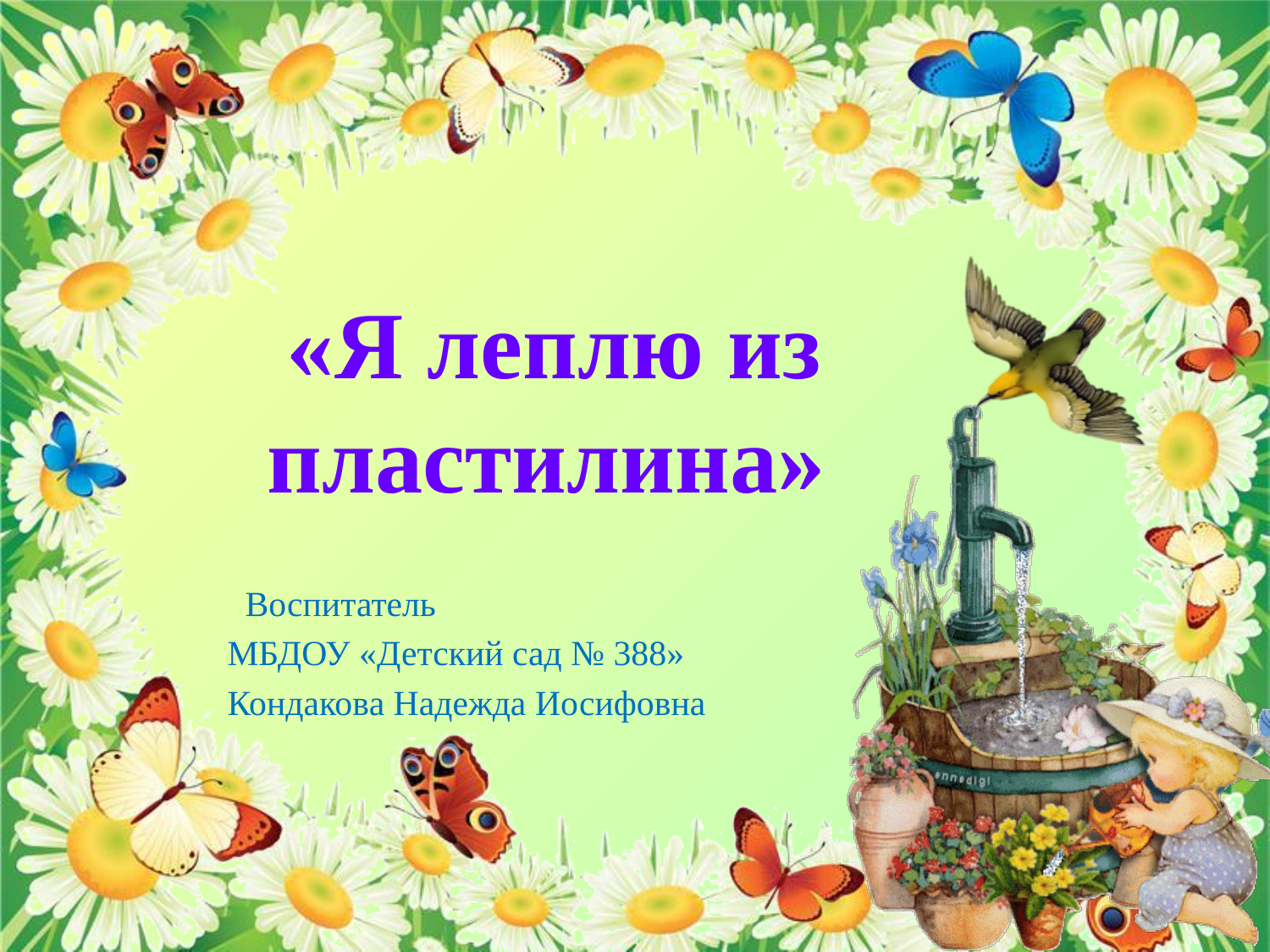

«Я леплю из пластилина»

  Воспитатель
МБДОУ «Детский сад № 388»
Кондакова Надежда Иосифовна